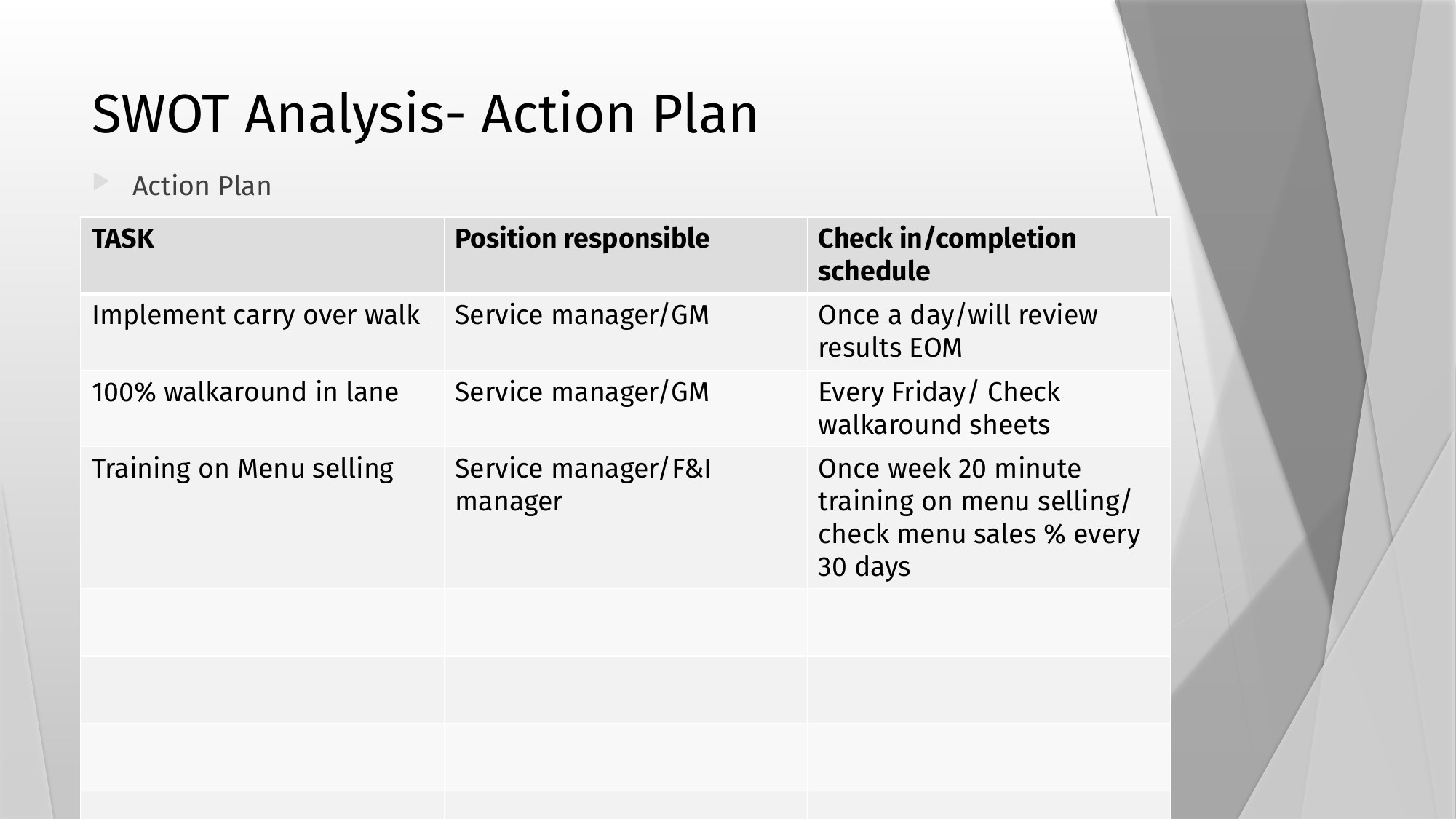

# SWOT Analysis- Action Plan
Action Plan

| TASK | Position responsible | Check in/completion schedule |
| --- | --- | --- |
| Implement carry over walk | Service manager/GM | Once a day/will review results EOM |
| 100% walkaround in lane | Service manager/GM | Every Friday/ Check walkaround sheets |
| Training on Menu selling | Service manager/F&I manager | Once week 20 minute training on menu selling/ check menu sales % every 30 days |
|  |  |  |
|  |  |  |
|  |  |  |
|  |  |  |